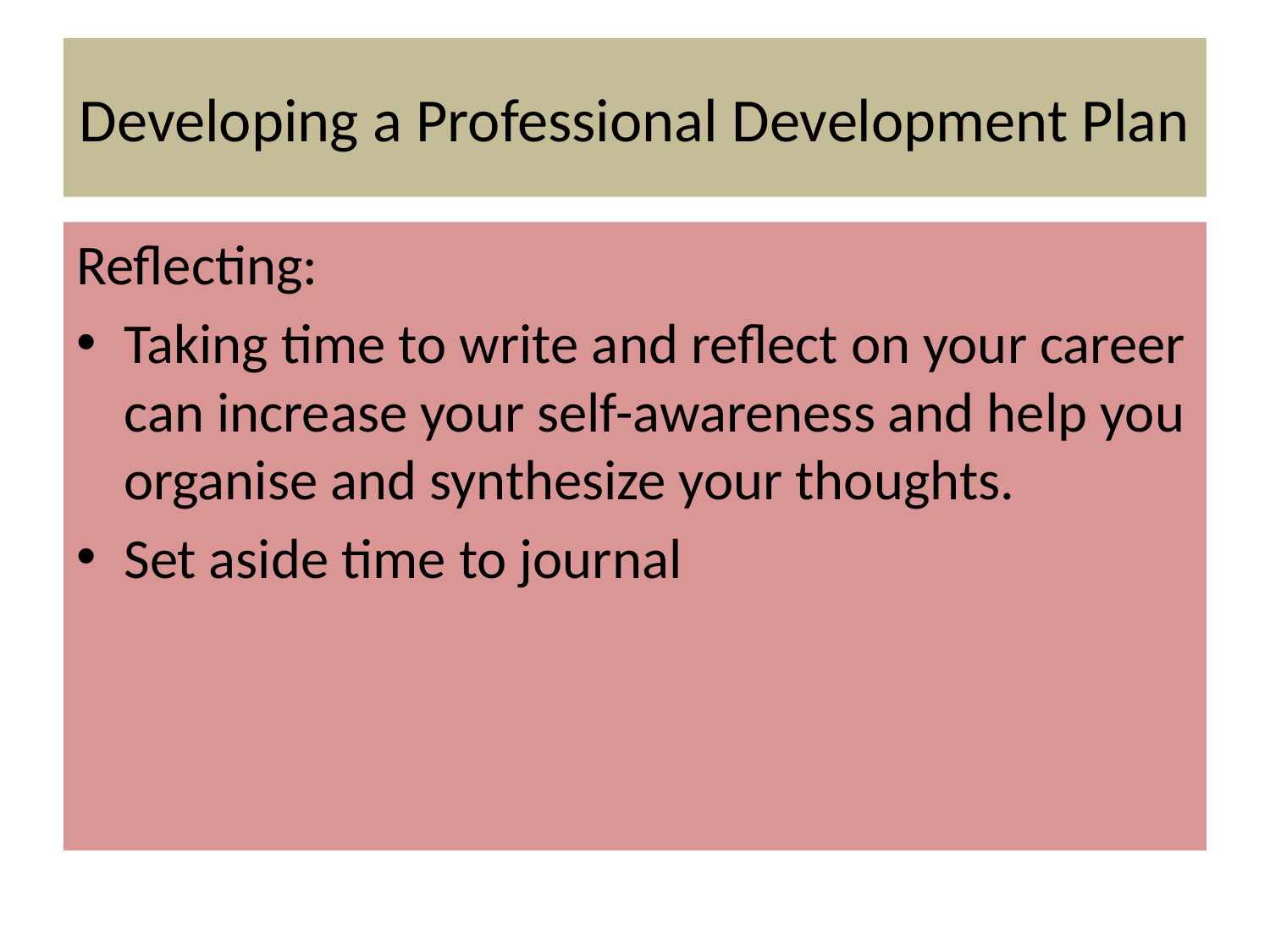

# Developing a Professional Development Plan
Reflecting:
Taking time to write and reflect on your career can increase your self-awareness and help you organise and synthesize your thoughts.
Set aside time to journal